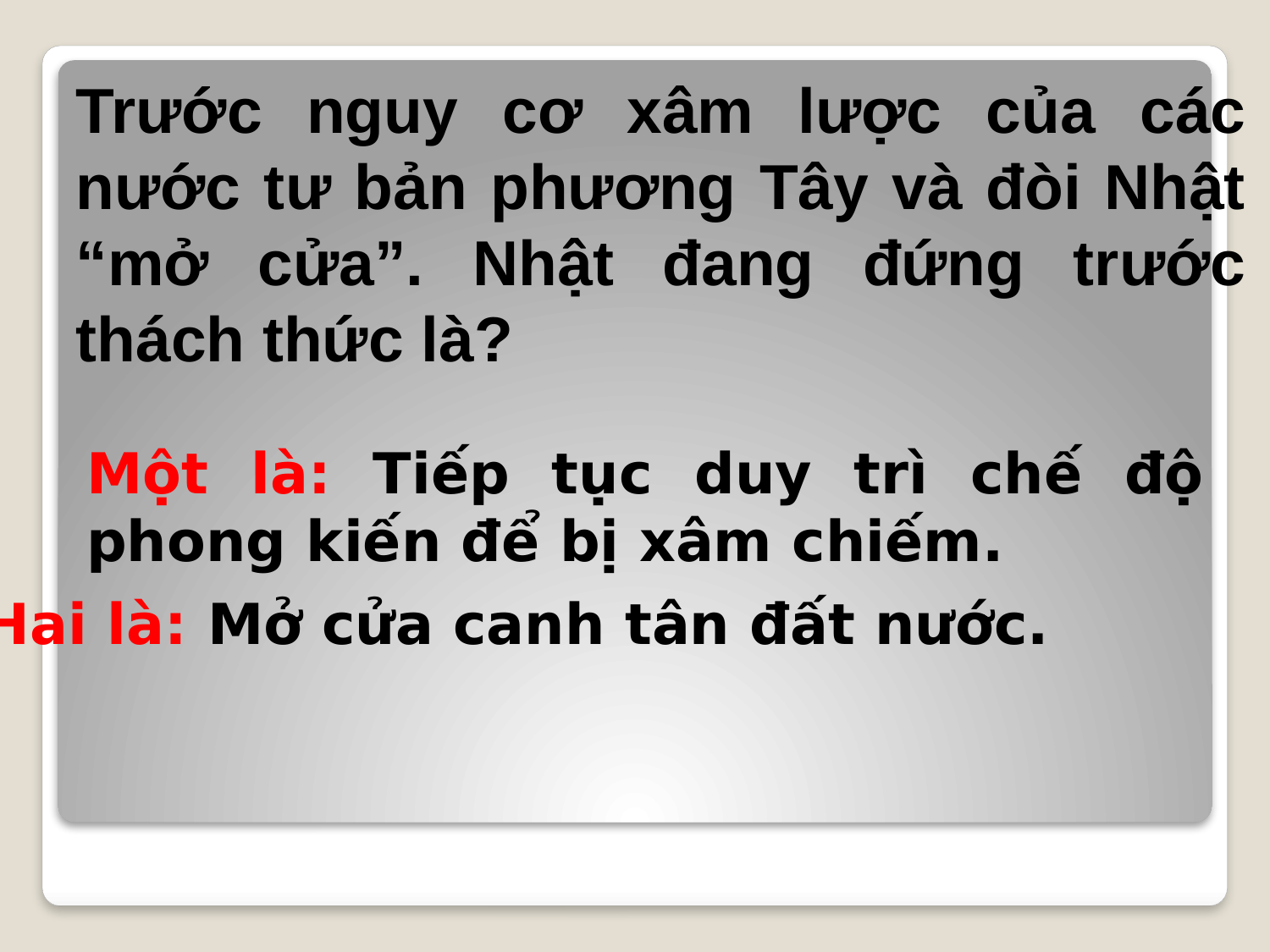

Trước nguy cơ xâm lược của các nước tư bản phương Tây và đòi Nhật “mở cửa”. Nhật đang đứng trước thách thức là?
Một là: Tiếp tục duy trì chế độ phong kiến để bị xâm chiếm.
Hai là: Mở cửa canh tân đất nước.